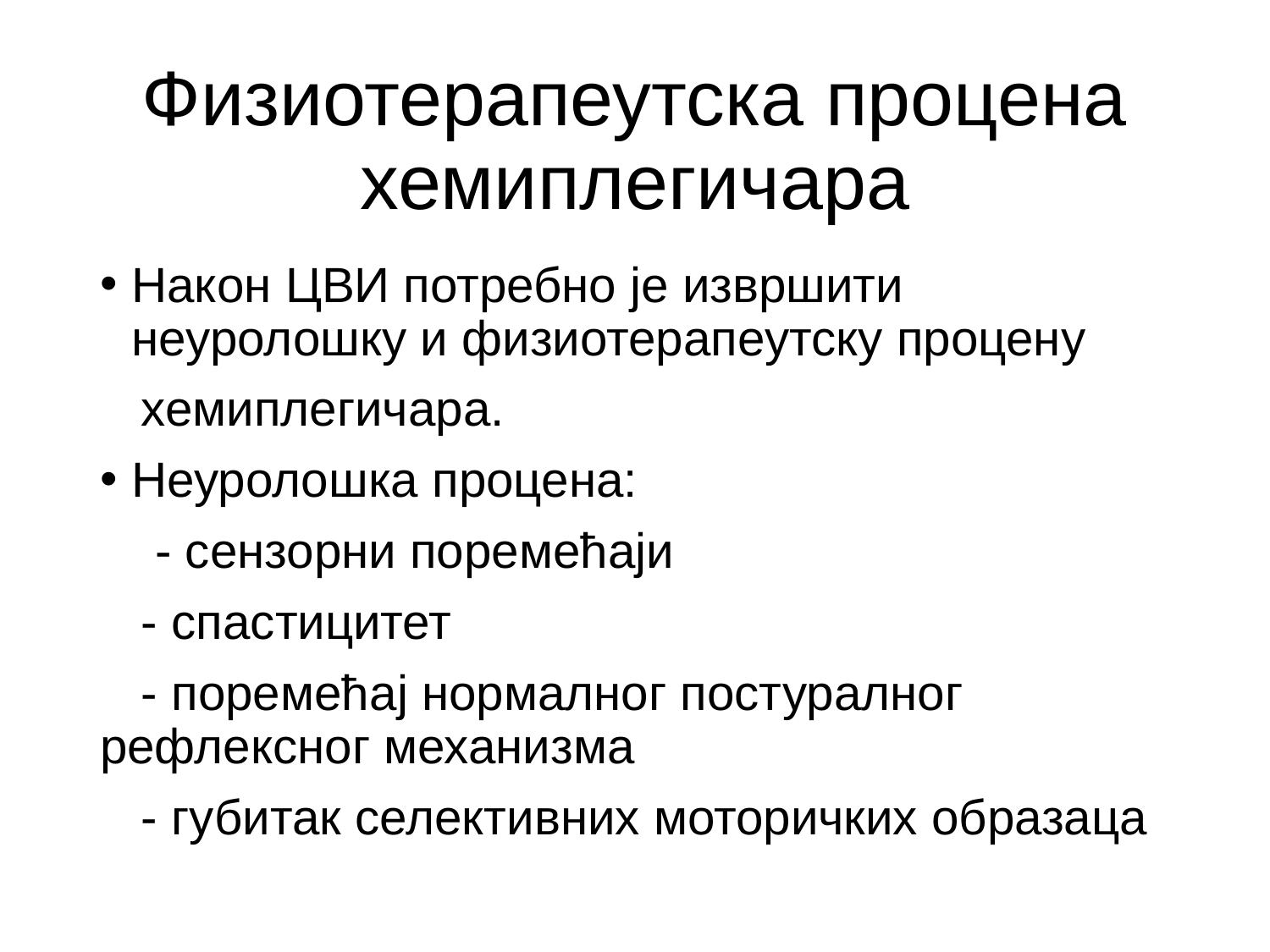

# Физиотерапеутска процена хемиплегичара
Након ЦВИ потребно је извршити неуролошку и физиотерапеутску процену
   хемиплегичара.
Неуролошка процена:
    - сензорни поремећаји
   - спастицитет
   - поремећај нормалног постуралног  рефлексног механизма
   - губитак селективних моторичких образаца